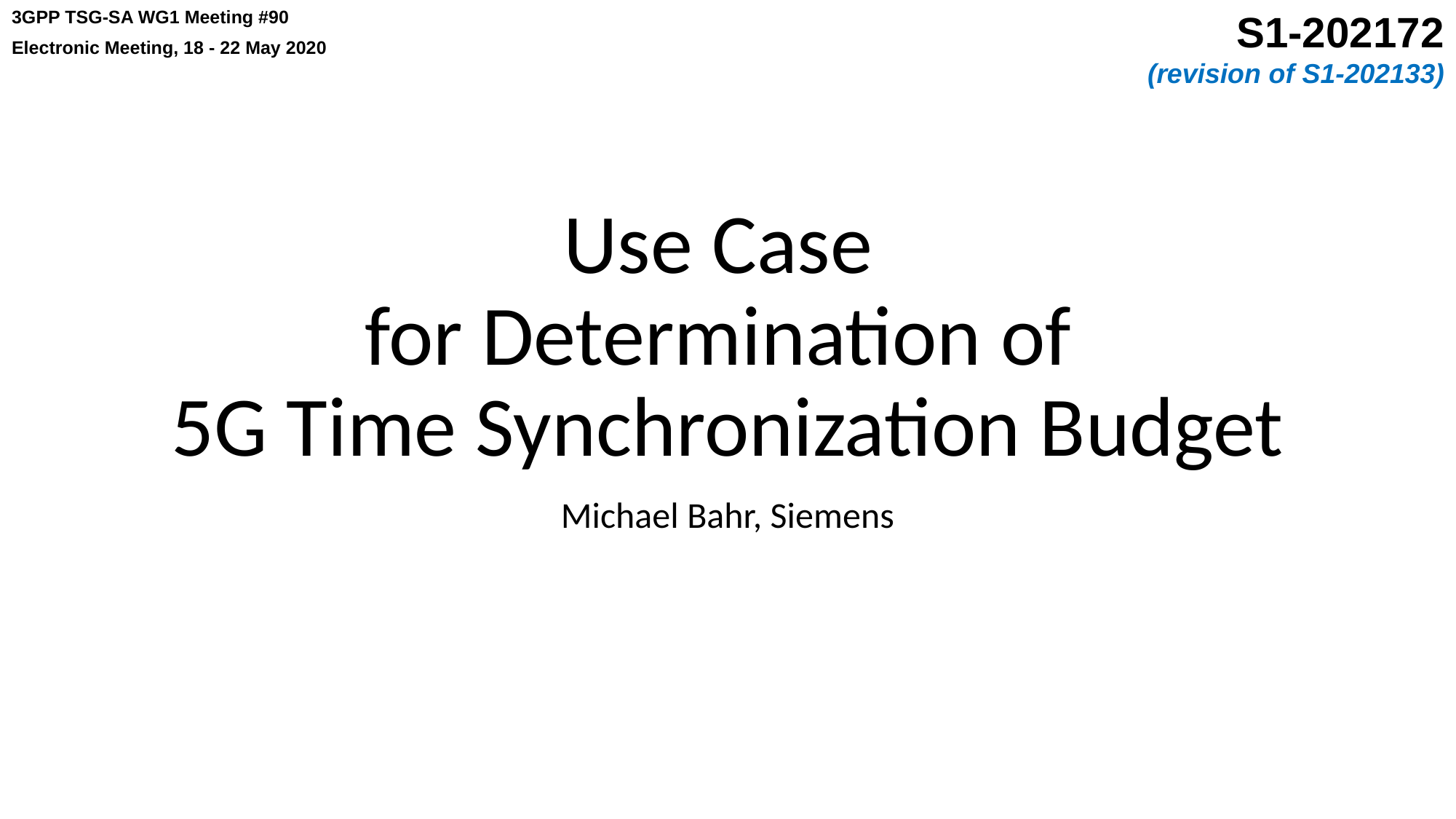

# Use Case for Determination of 5G Time Synchronization Budget
Michael Bahr, Siemens